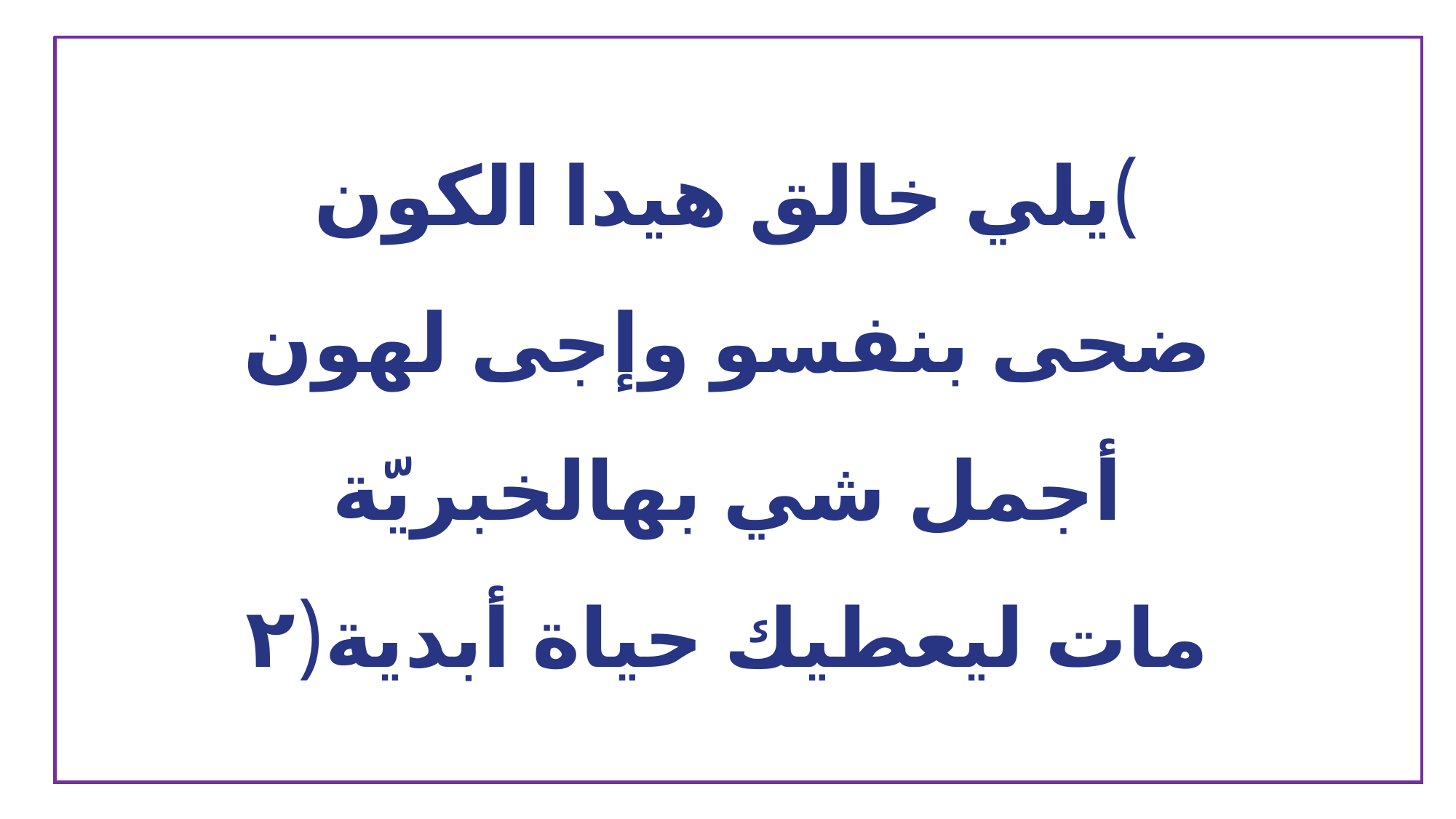

)يلي خالق هيدا الكون
ضحى بنفسو وإجى لهون
أجمل شي بهالخبريّة
مات ليعطيك حياة أبدية(٢